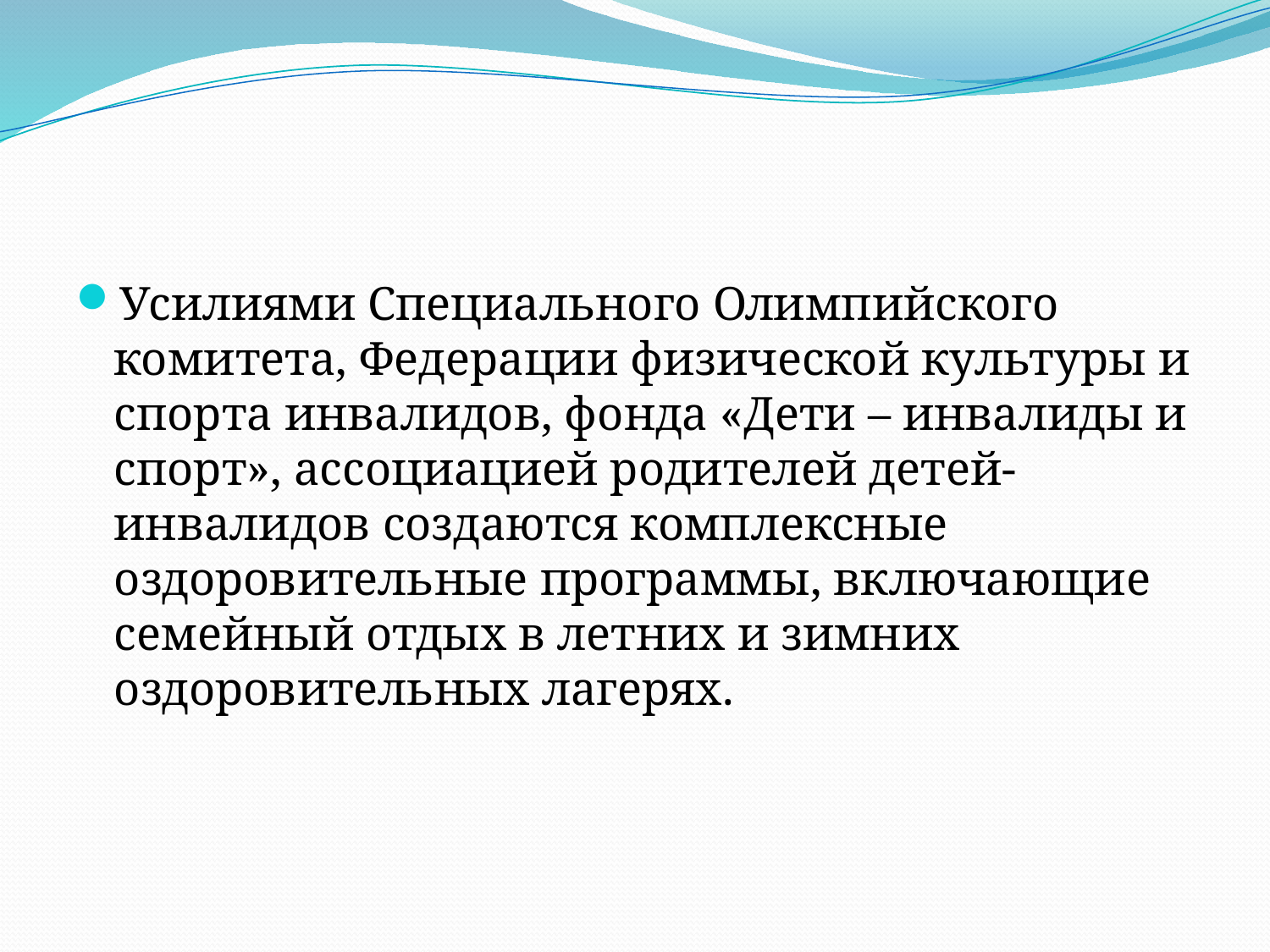

#
Усилиями Специального Олимпийского комитета, Федерации физической культуры и спорта инвалидов, фонда «Дети – инвалиды и спорт», ассоциацией родителей детей- инвалидов создаются комплексные оздоровительные программы, включающие семейный отдых в летних и зимних оздоровительных лагерях.